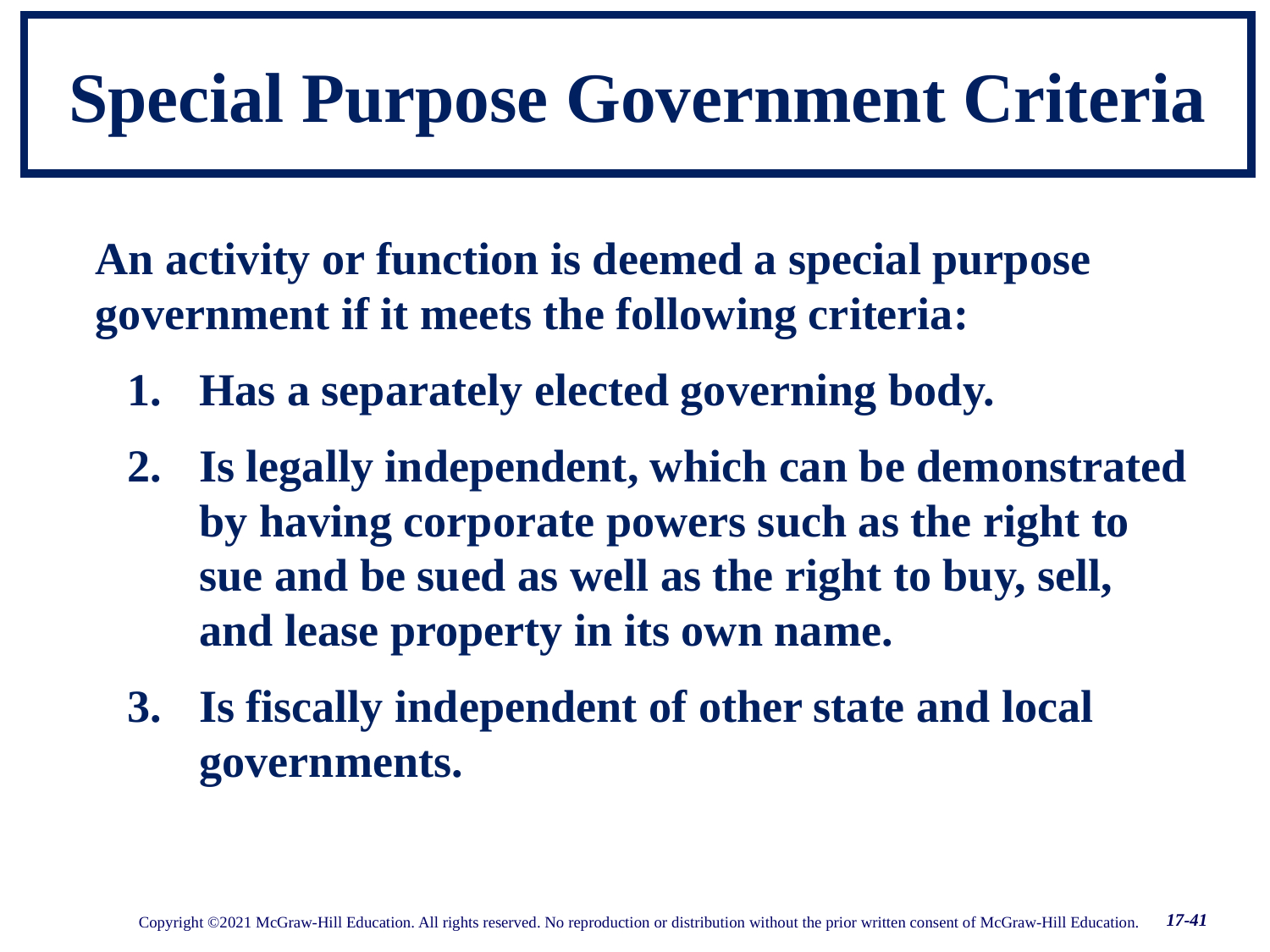

17-41
# Special Purpose Government Criteria
An activity or function is deemed a special purpose government if it meets the following criteria:
Has a separately elected governing body.
Is legally independent, which can be demonstrated by having corporate powers such as the right to sue and be sued as well as the right to buy, sell, and lease property in its own name.
Is fiscally independent of other state and local governments.

17-41
Copyright ©2021 McGraw-Hill Education. All rights reserved. No reproduction or distribution without the prior written consent of McGraw-Hill Education.